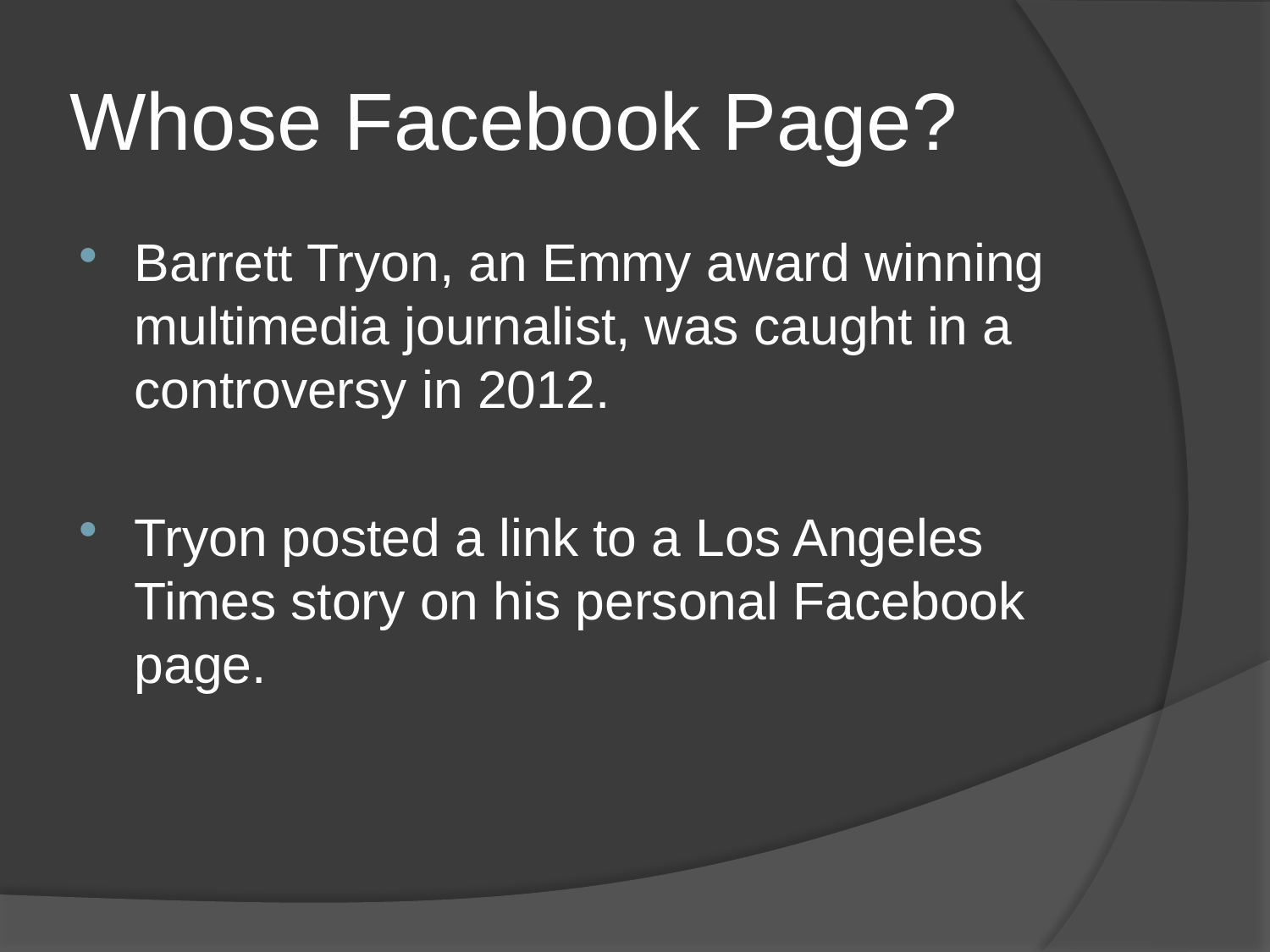

# Whose Facebook Page?
Barrett Tryon, an Emmy award winning multimedia journalist, was caught in a  controversy in 2012.

Tryon posted a link to a Los Angeles Times story on his personal Facebook page.